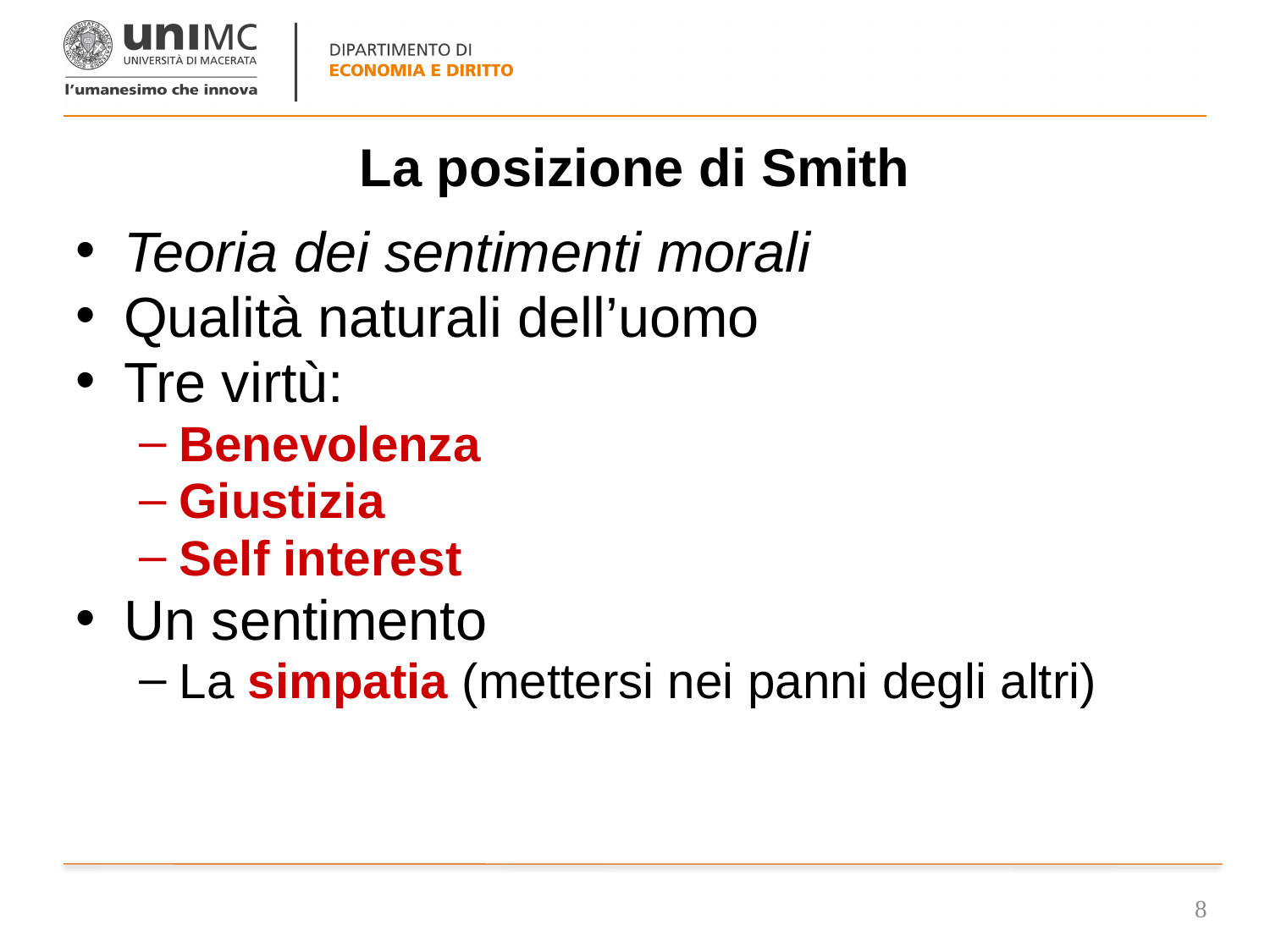

# La posizione di Smith
Teoria dei sentimenti morali
Qualità naturali dell’uomo
Tre virtù:
Benevolenza
Giustizia
Self interest
Un sentimento
La simpatia (mettersi nei panni degli altri)
8